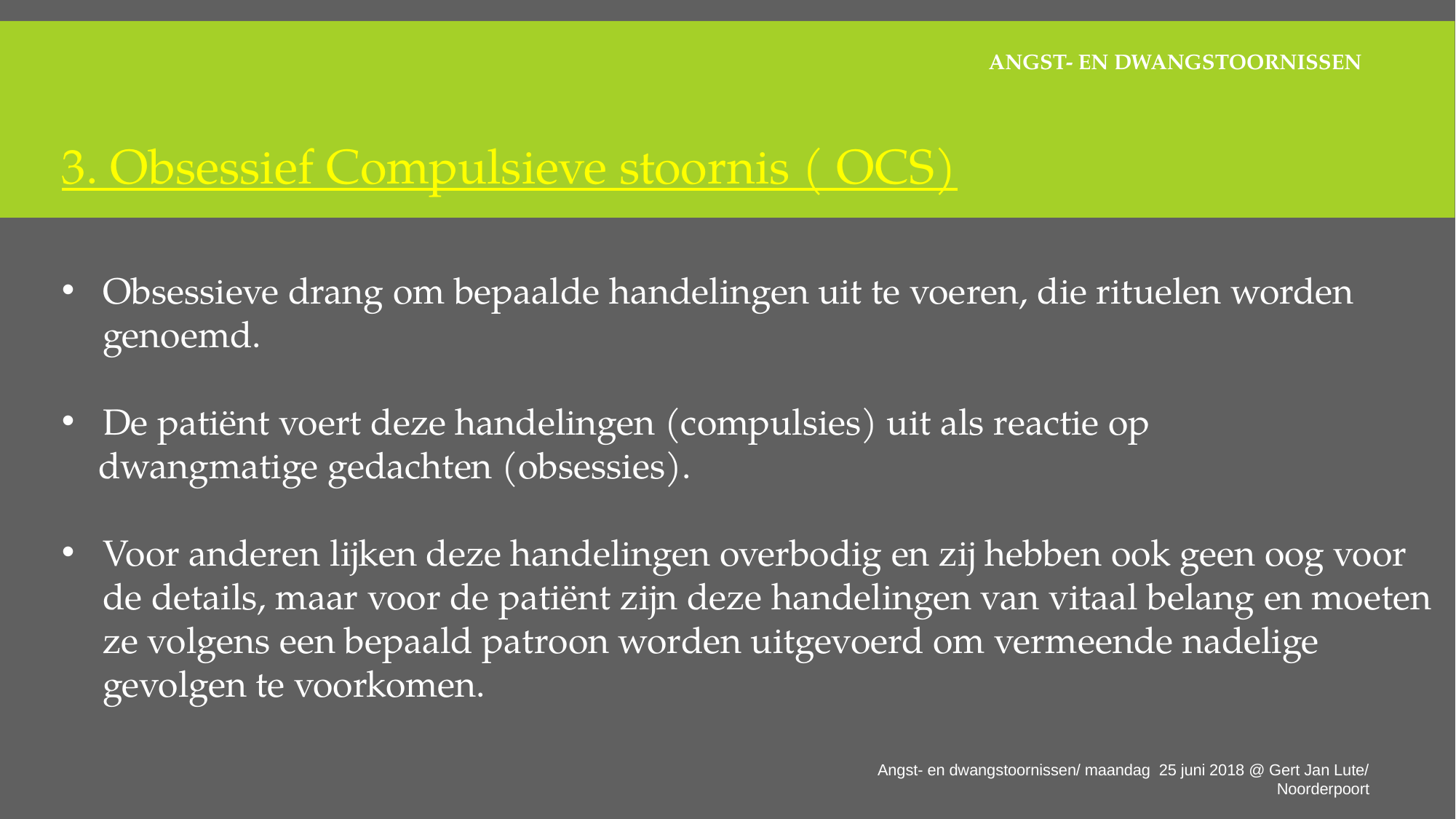

# Angst- en dwangstoornissen
3. Obsessief Compulsieve stoornis ( OCS)
Obsessieve drang om bepaalde handelingen uit te voeren, die rituelen worden genoemd.

De patiënt voert deze handelingen (compulsies) uit als reactie op
    dwangmatige gedachten (obsessies).

Voor anderen lijken deze handelingen overbodig en zij hebben ook geen oog voor de details, maar voor de patiënt zijn deze handelingen van vitaal belang en moeten ze volgens een bepaald patroon worden uitgevoerd om vermeende nadelige gevolgen te voorkomen.

Angst- en dwangstoornissen/ maandag  25 juni 2018 @ Gert Jan Lute/ Noorderpoort